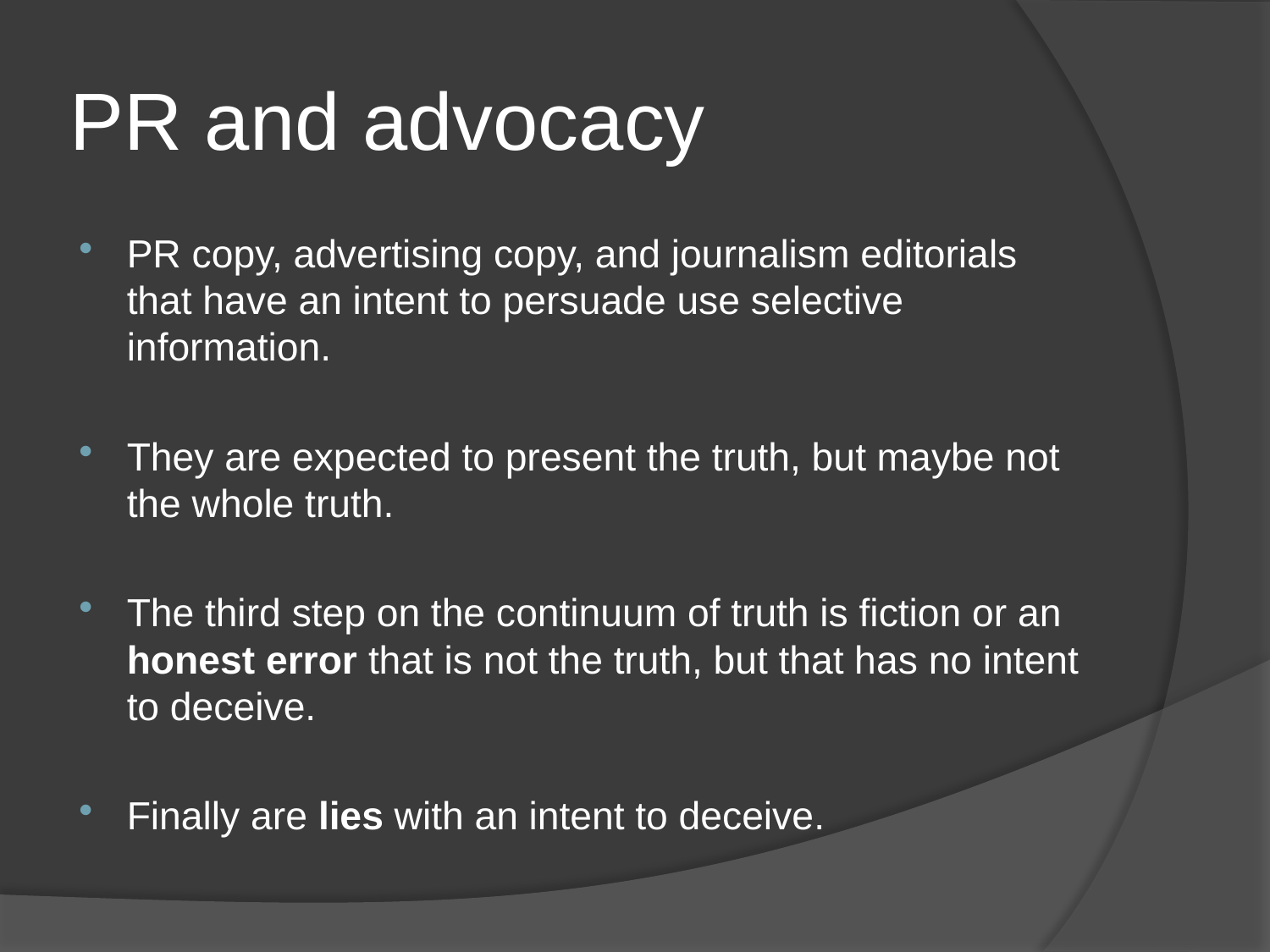

# PR and advocacy
PR copy, advertising copy, and journalism editorials that have an intent to persuade use selective information.

They are expected to present the truth, but maybe not the whole truth.

The third step on the continuum of truth is fiction or an honest error that is not the truth, but that has no intent to deceive.

Finally are lies with an intent to deceive.